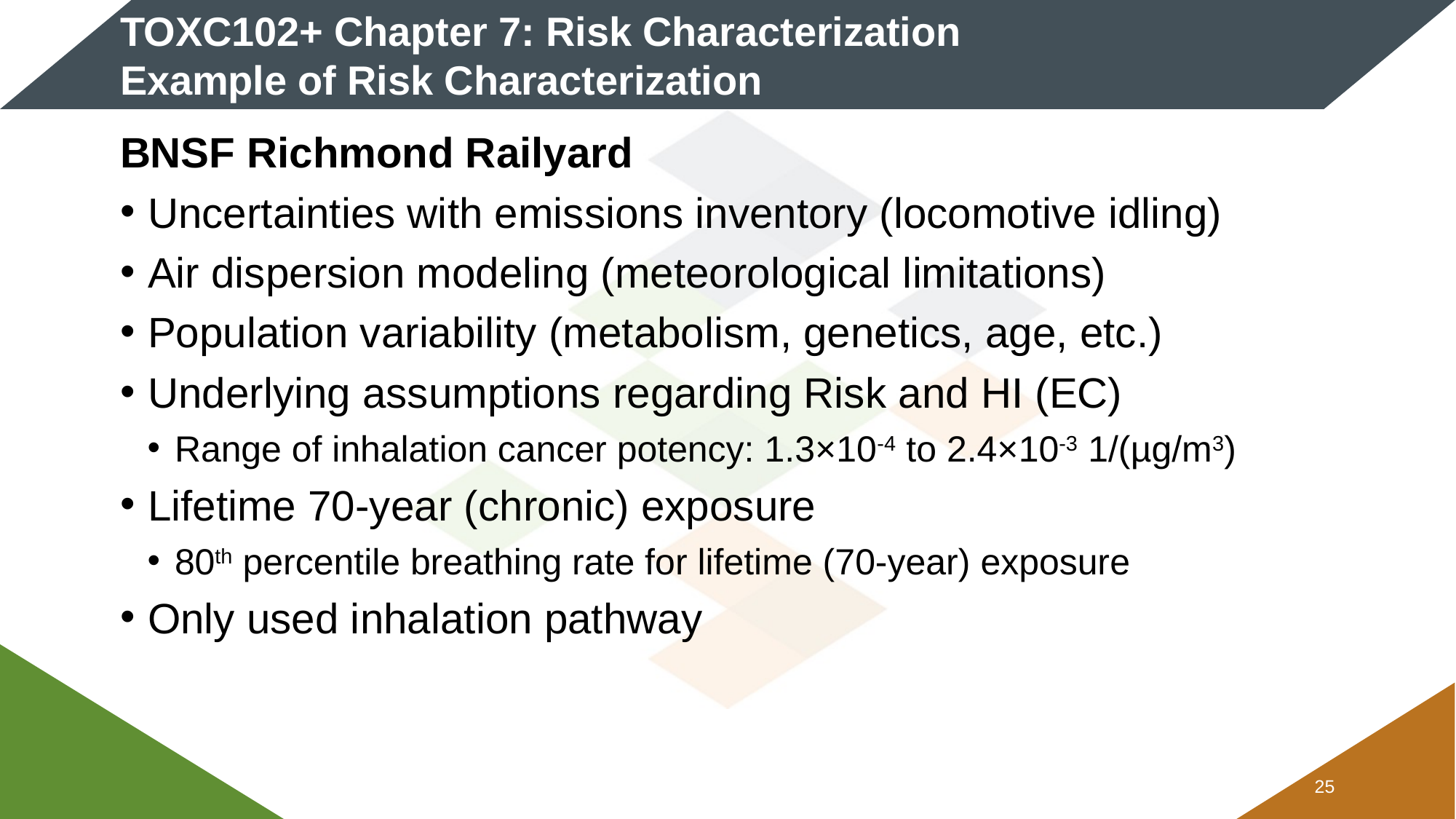

# TOXC102+ Chapter 7: Risk Characterization Example of Risk Characterization
BNSF Richmond Railyard
Uncertainties with emissions inventory (locomotive idling)
Air dispersion modeling (meteorological limitations)
Population variability (metabolism, genetics, age, etc.)
Underlying assumptions regarding Risk and HI (EC)
Range of inhalation cancer potency: 1.3×10-4 to 2.4×10-3 1/(µg/m3)
Lifetime 70-year (chronic) exposure
80th percentile breathing rate for lifetime (70-year) exposure
Only used inhalation pathway

25